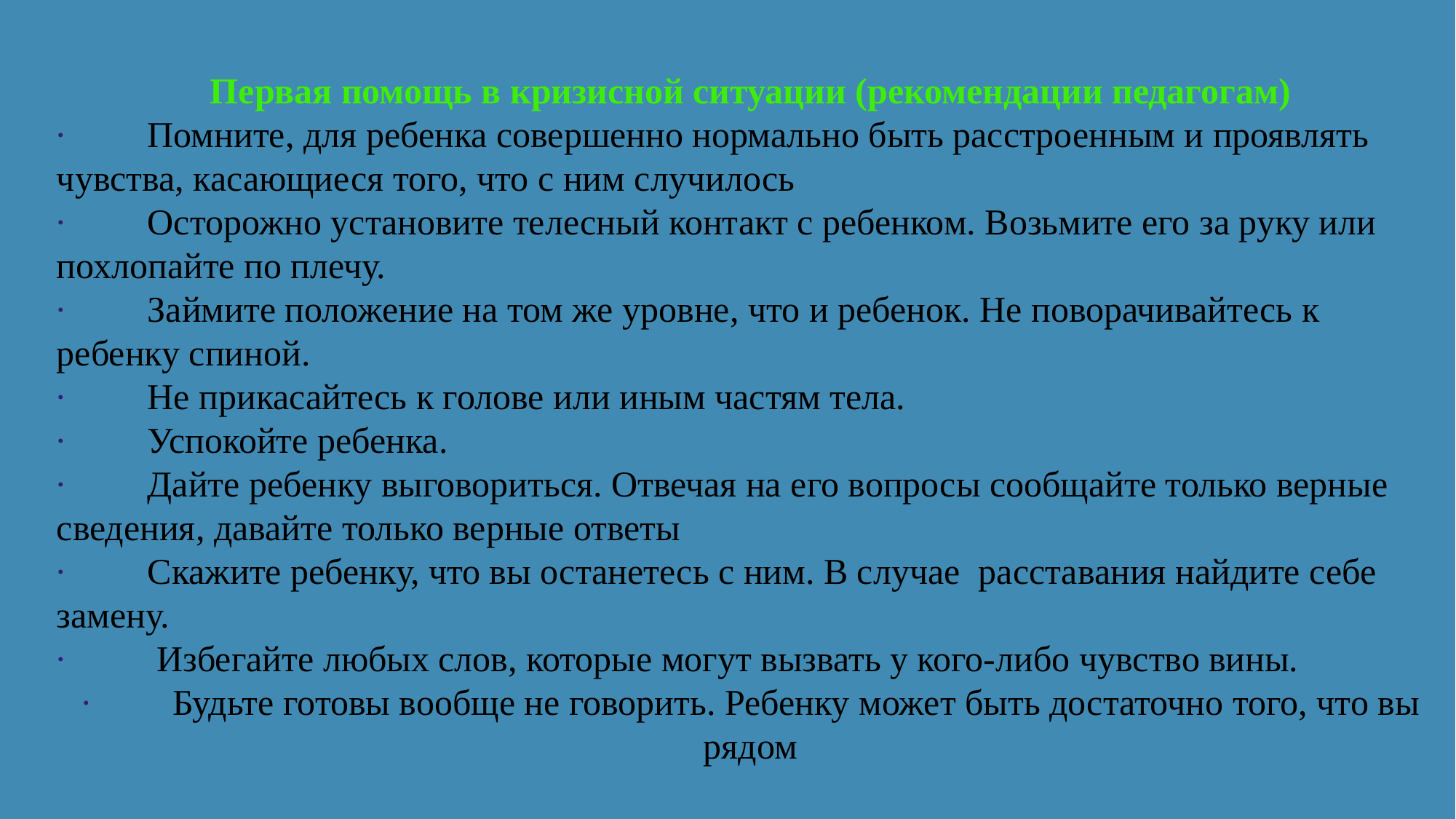

Первая помощь в кризисной ситуации (рекомендации педагогам)
∙         Помните, для ребенка совершенно нормально быть расстроенным и проявлять чувства, касающиеся того, что с ним случилось
∙         Осторожно установите телесный контакт с ребенком. Возьмите его за руку или похлопайте по плечу.
∙         Займите положение на том же уровне, что и ребенок. Не поворачивайтесь к ребенку спиной.
∙         Не прикасайтесь к голове или иным частям тела.
∙         Успокойте ребенка.
∙         Дайте ребенку выговориться. Отвечая на его вопросы сообщайте только верные сведения, давайте только верные ответы
∙         Скажите ребенку, что вы останетесь с ним. В случае  расставания найдите себе замену.
∙          Избегайте любых слов, которые могут вызвать у кого-либо чувство вины.
∙         Будьте готовы вообще не говорить. Ребенку может быть достаточно того, что вы рядом